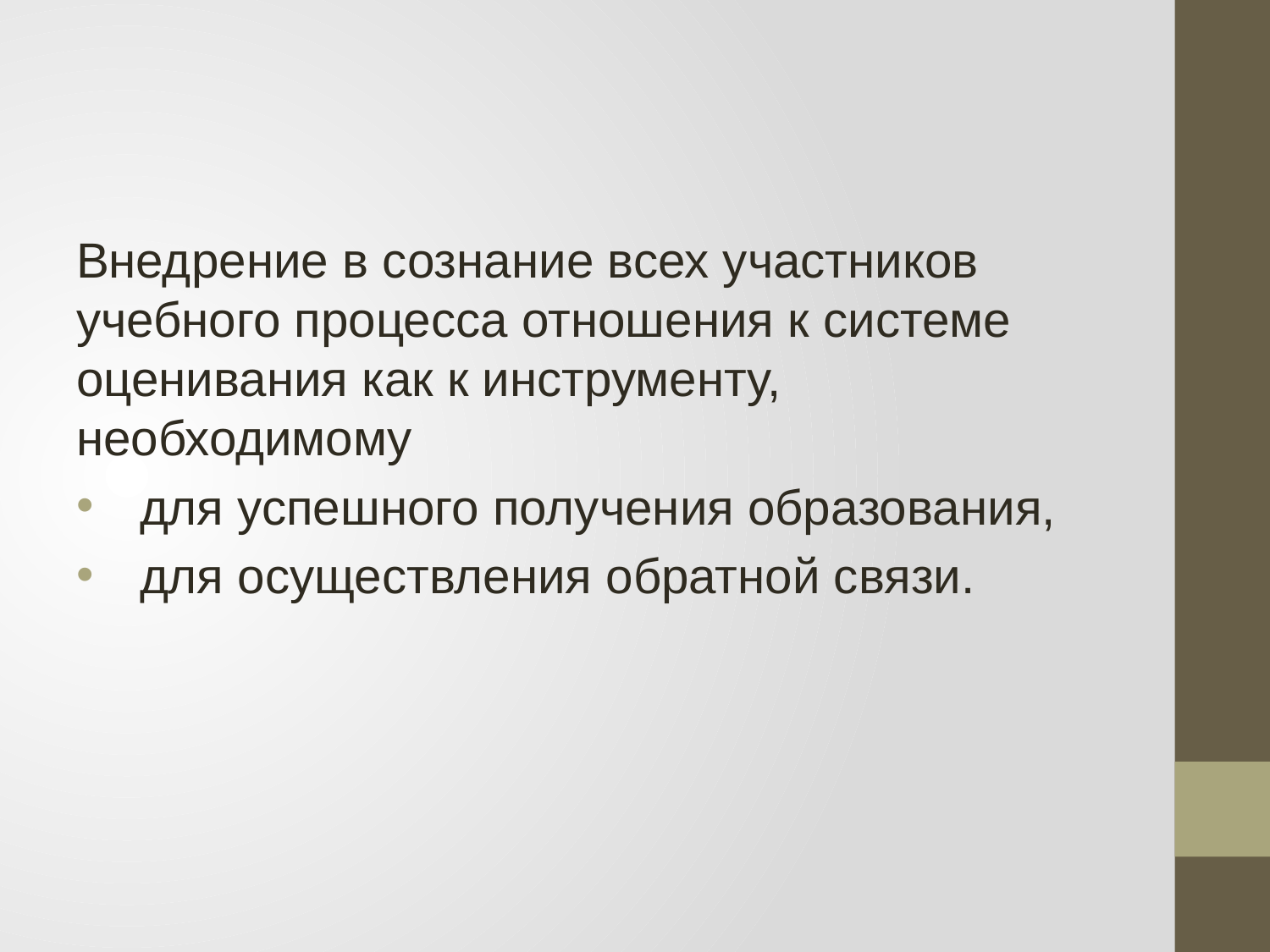

#
Внедрение в сознание всех участников учебного процесса отношения к системе оценивания как к инструменту, необходимому
для успешного получения образования,
для осуществления обратной связи.